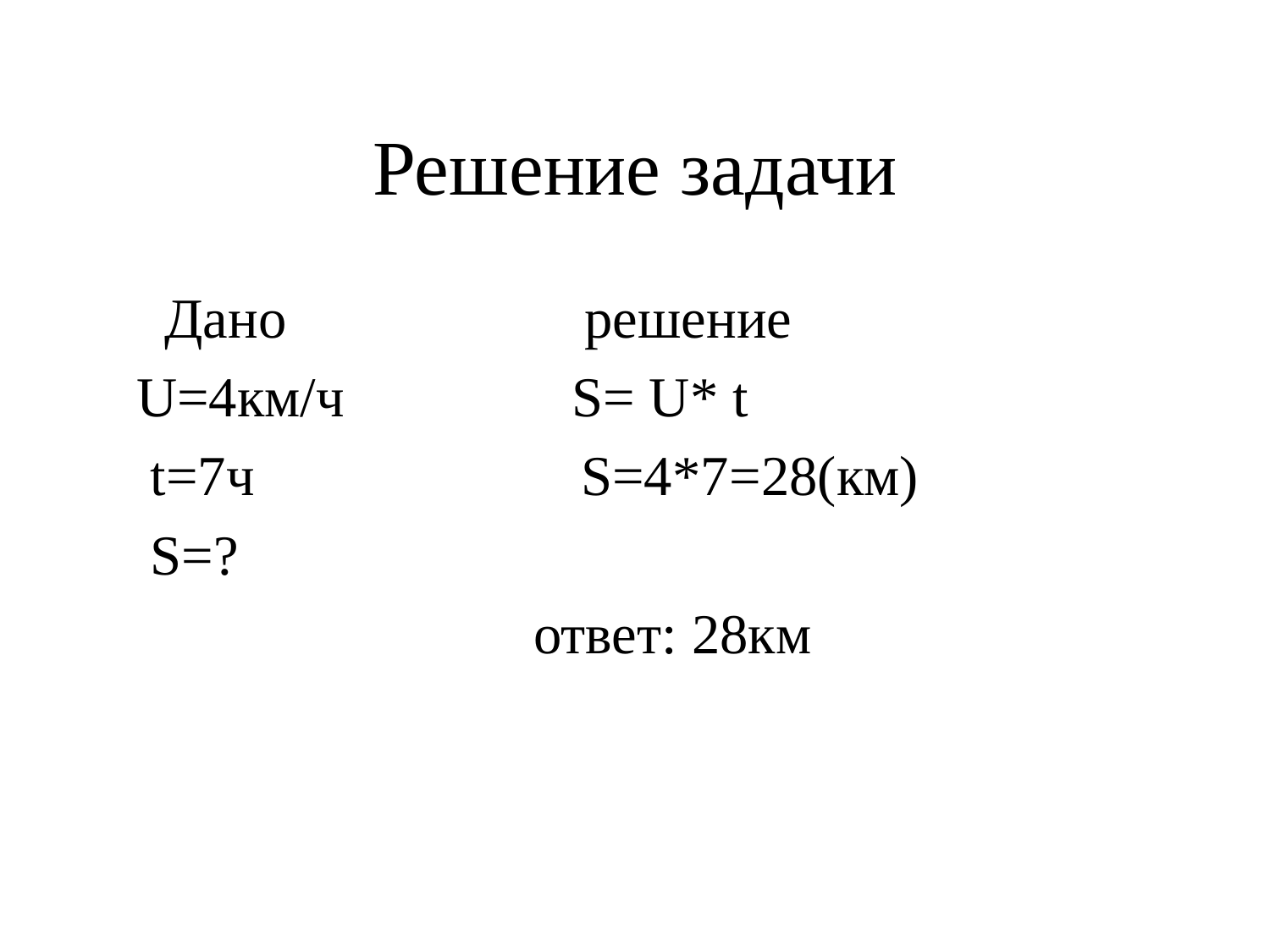

# Решение задачи
    Дано                     решение
  U=4км/ч                S= U* t
   t=7ч                       S=4*7=28(км)
   S=?
                              ответ: 28км